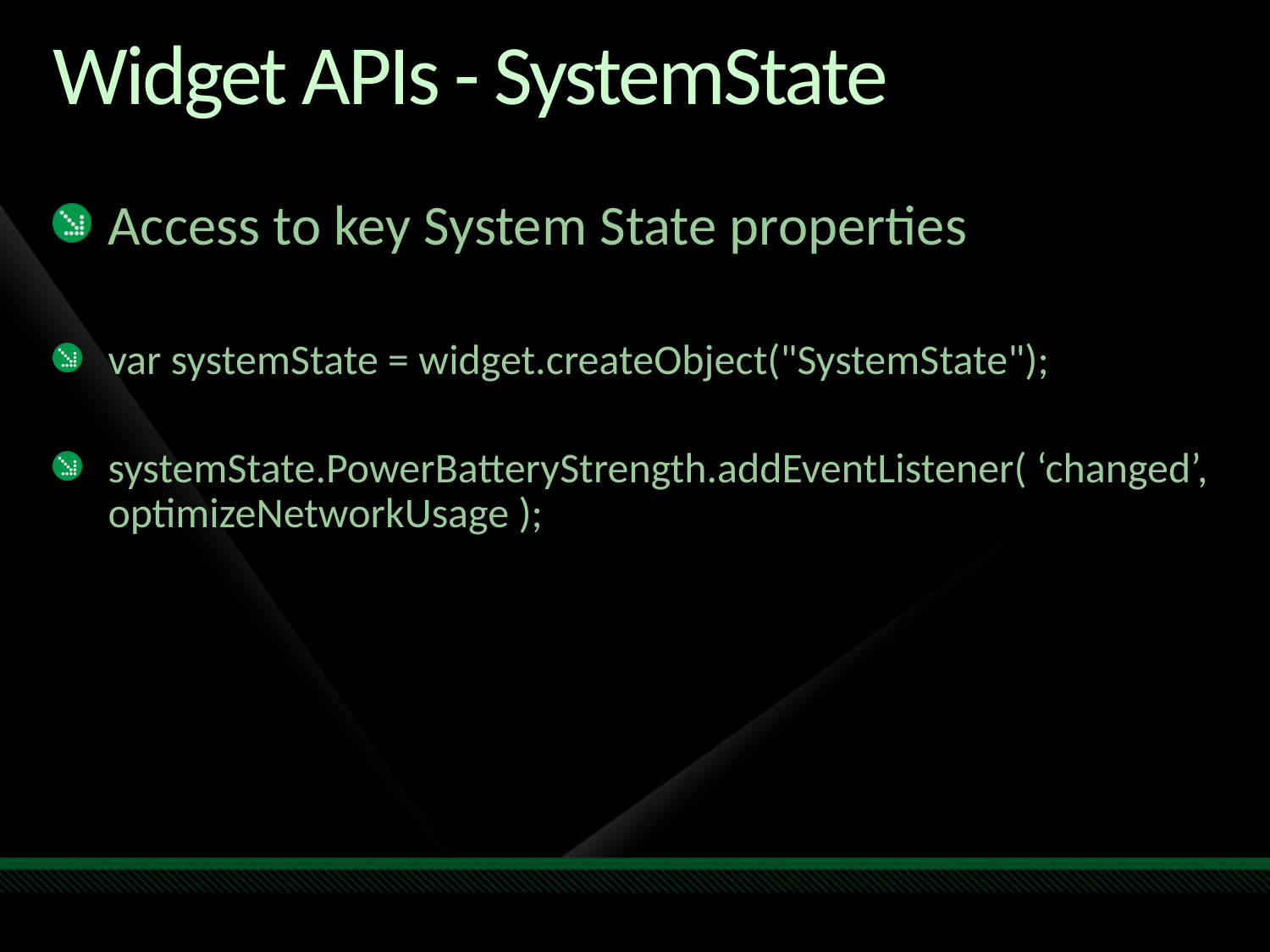

# Widget APIs - SystemState
Access to key System State properties

var systemState = widget.createObject("SystemState");

systemState.PowerBatteryStrength.addEventListener( ‘changed’, optimizeNetworkUsage );